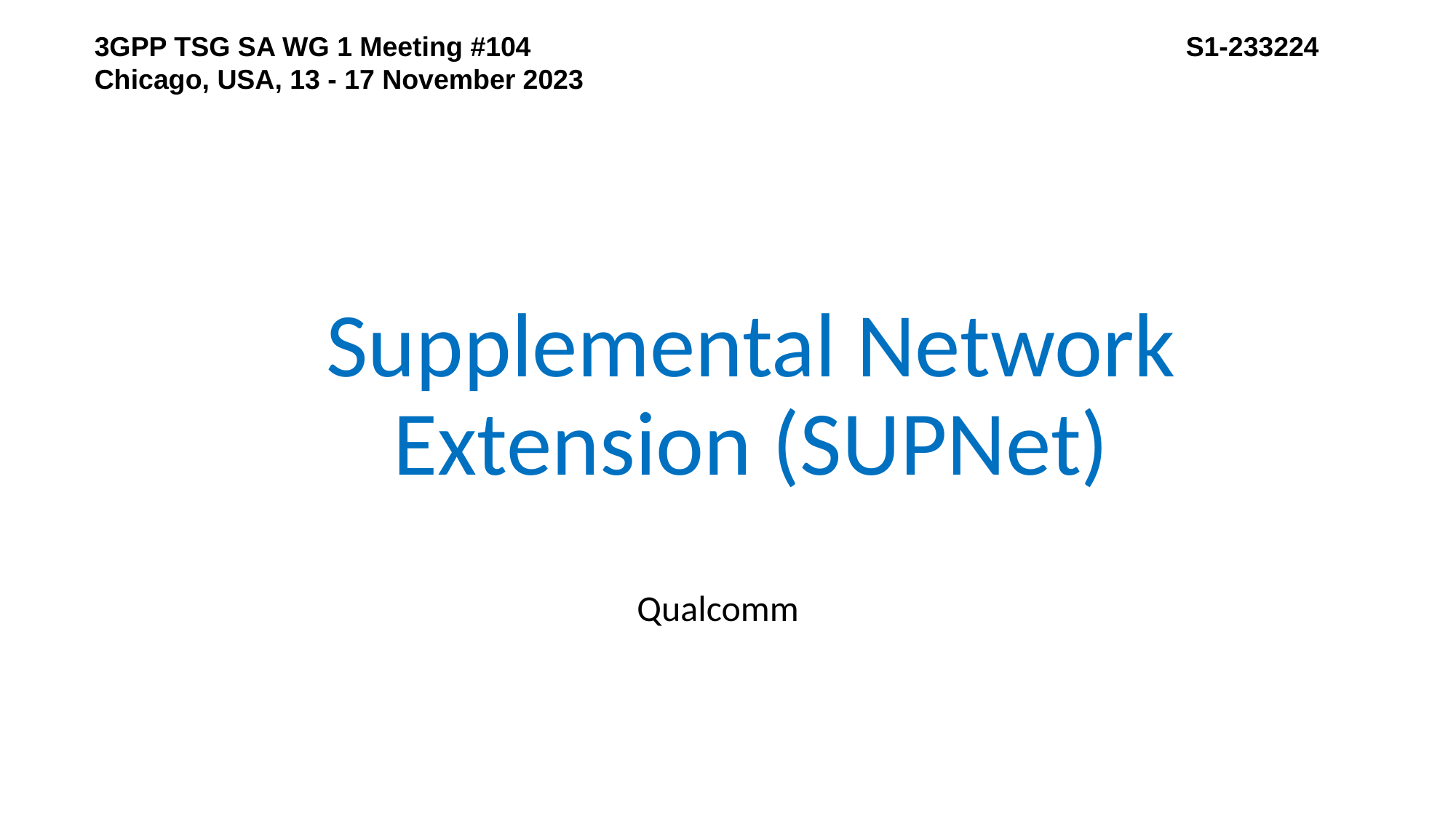

3GPP TSG SA WG 1 Meeting #104						S1-233224
Chicago, USA, 13 - 17 November 2023
# Supplemental Network Extension (SUPNet)
Qualcomm